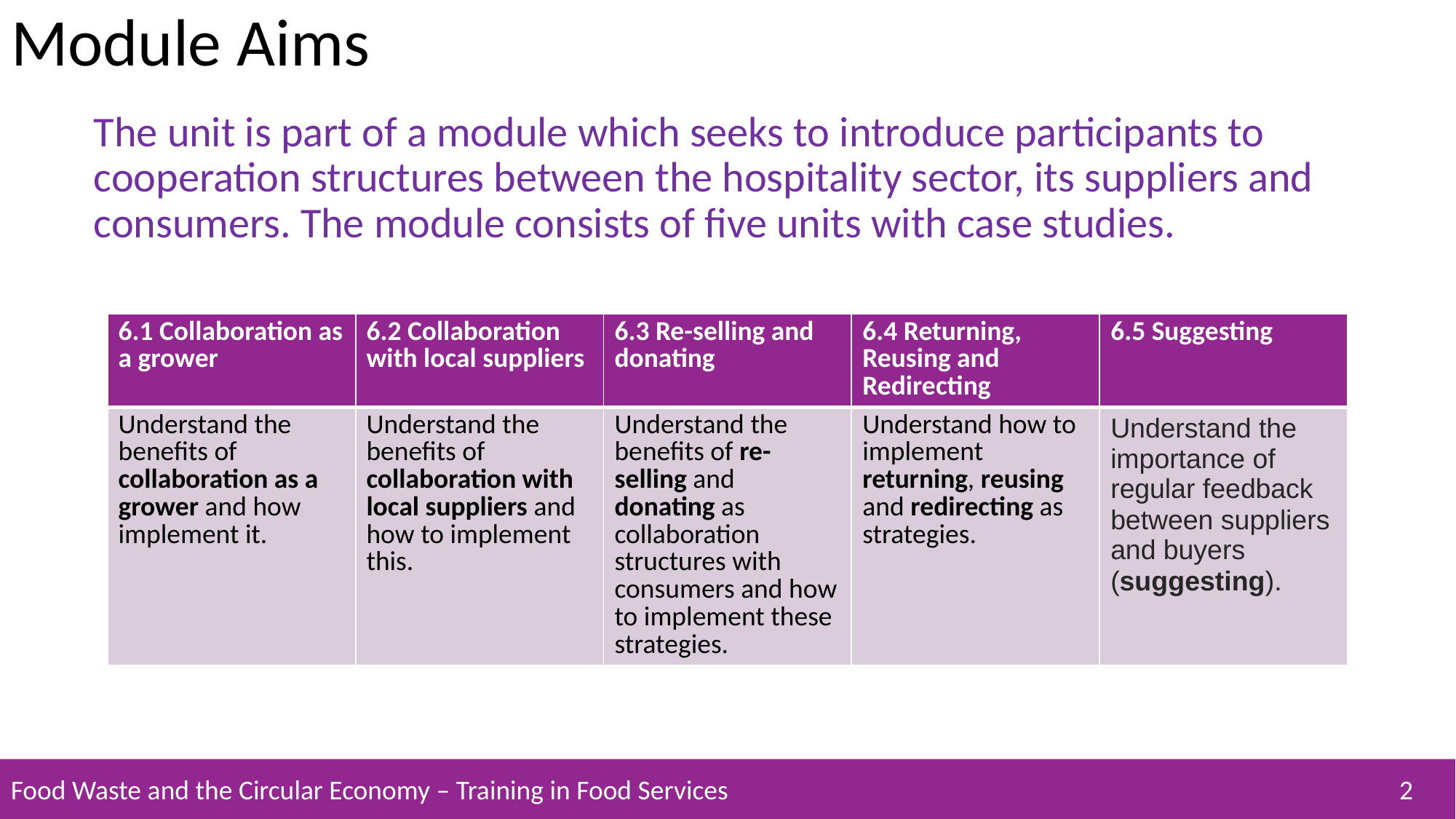

# Module Aims
The unit is part of a module which seeks to introduce participants to cooperation structures between the hospitality sector, its suppliers and consumers. The module consists of five units with case studies.

| 6.1 Collaboration as a grower | 6.2 Collaboration with local suppliers | 6.3 Re-selling and donating | 6.4 Returning, Reusing and Redirecting | 6.5 Suggesting |
| --- | --- | --- | --- | --- |
| Understand the benefits of collaboration as a grower and how implement it. | Understand the benefits of collaboration with local suppliers and how to implement this. | Understand the benefits of re-selling and donating as collaboration structures with consumers and how to implement these strategies. | Understand how to implement returning, reusing and redirecting as strategies. | Understand the importance of regular feedback between suppliers and buyers (suggesting). |